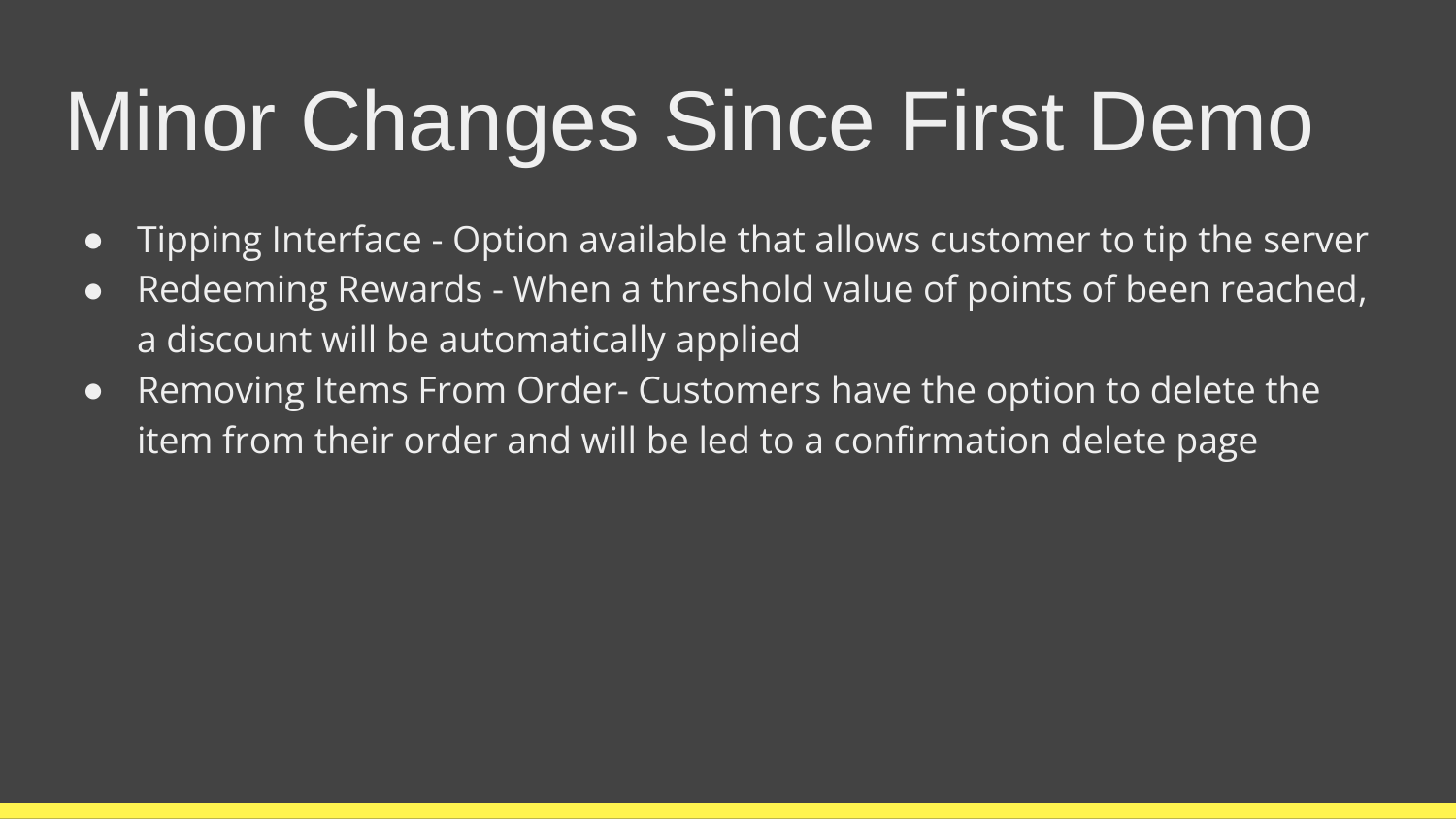

# Minor Changes Since First Demo
Tipping Interface - Option available that allows customer to tip the server
Redeeming Rewards - When a threshold value of points of been reached, a discount will be automatically applied
Removing Items From Order- Customers have the option to delete the item from their order and will be led to a confirmation delete page